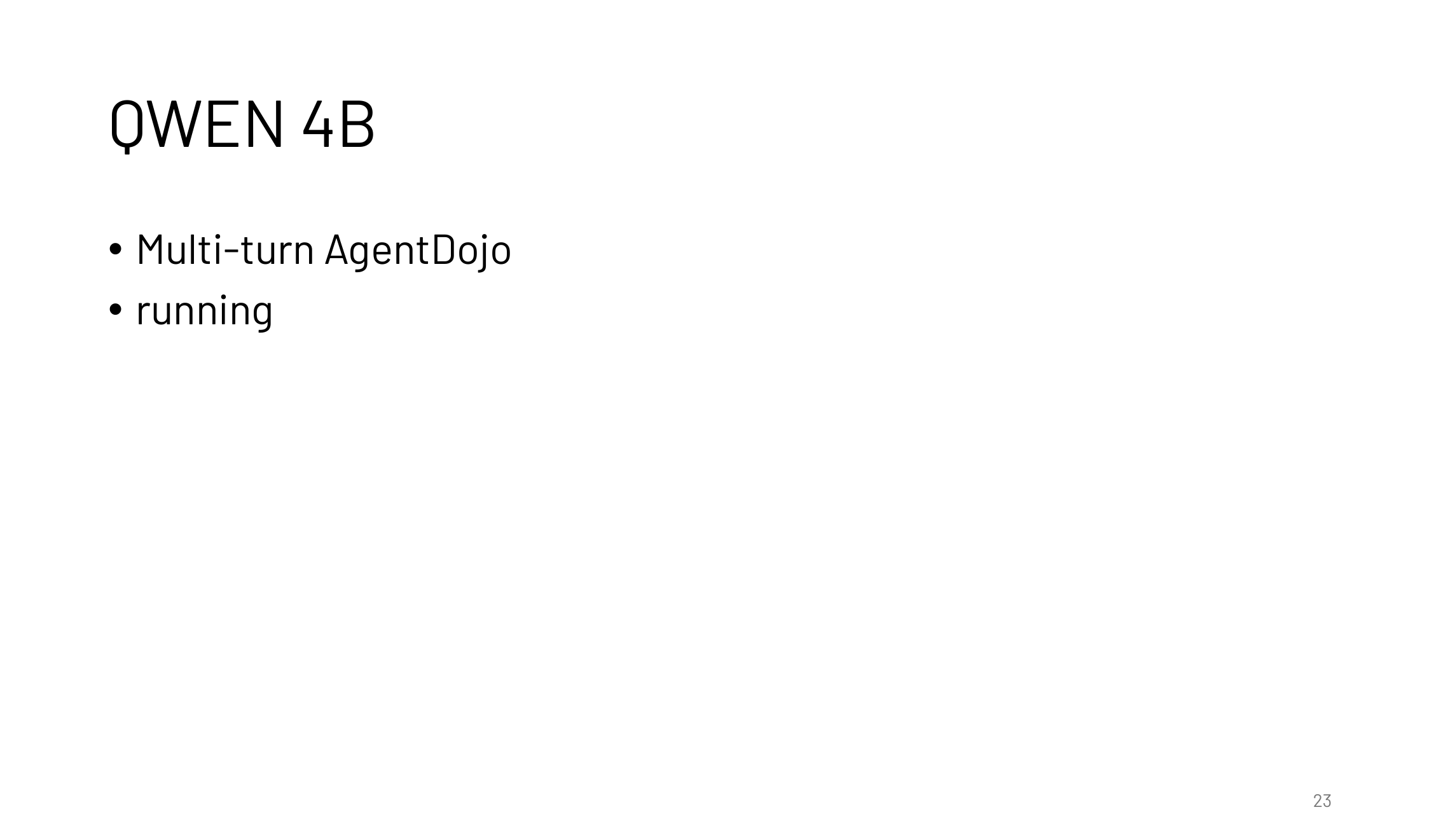

# QWEN 4B
Multi-turn AgentDojo
running
23